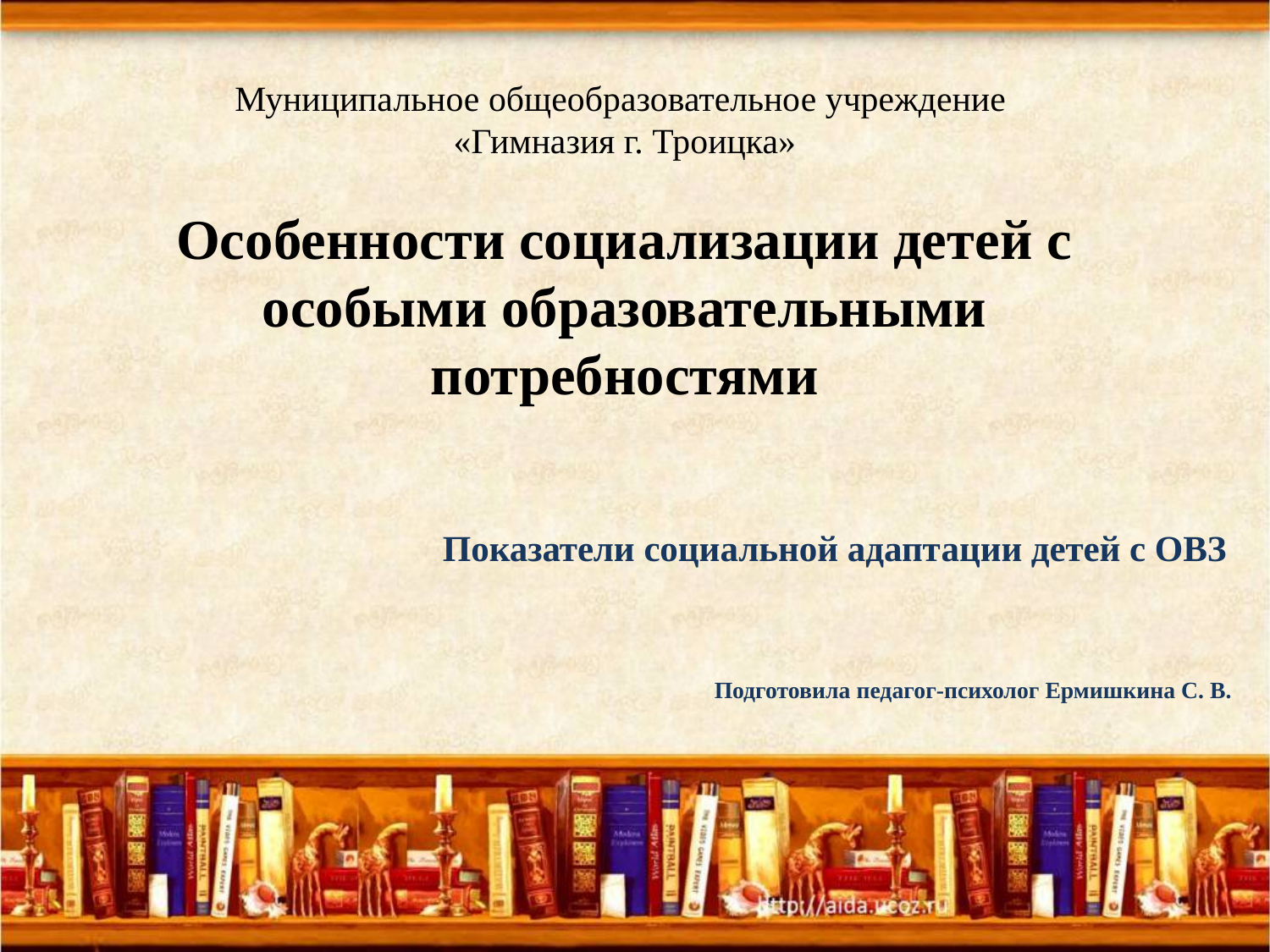

# Муниципальное общеобразовательное учреждение «Гимназия г. Троицка» Особенности социализации детей с особыми образовательными потребностями

Показатели социальной адаптации детей с ОВЗ

Подготовила педагог-психолог Ермишкина С. В.